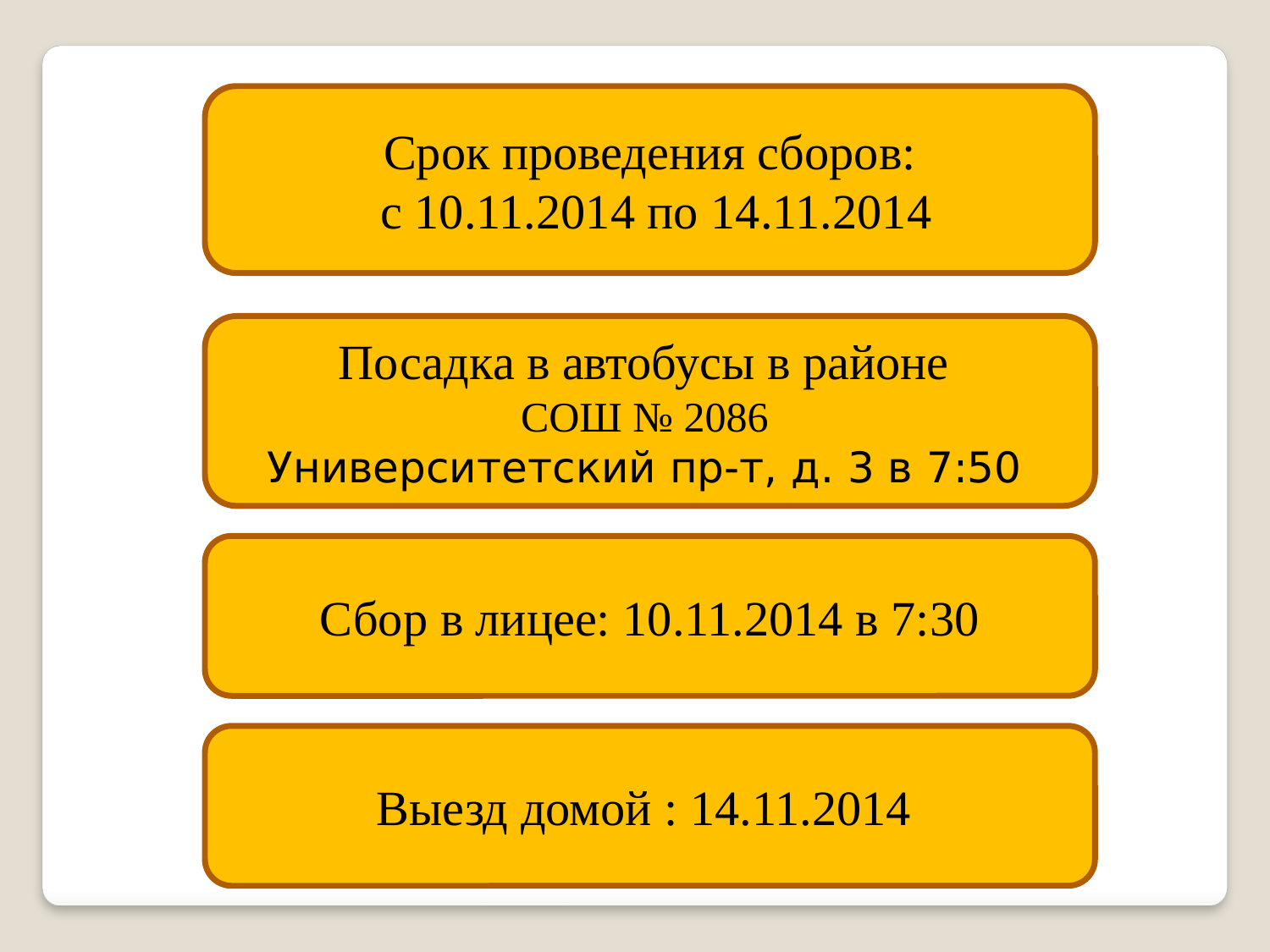

Срок проведения сборов:
 с 10.11.2014 по 14.11.2014
Посадка в автобусы в районе
СОШ № 2086
Университетский пр-т, д. 3 в 7:50
Сбор в лицее: 10.11.2014 в 7:30
Выезд домой : 14.11.2014